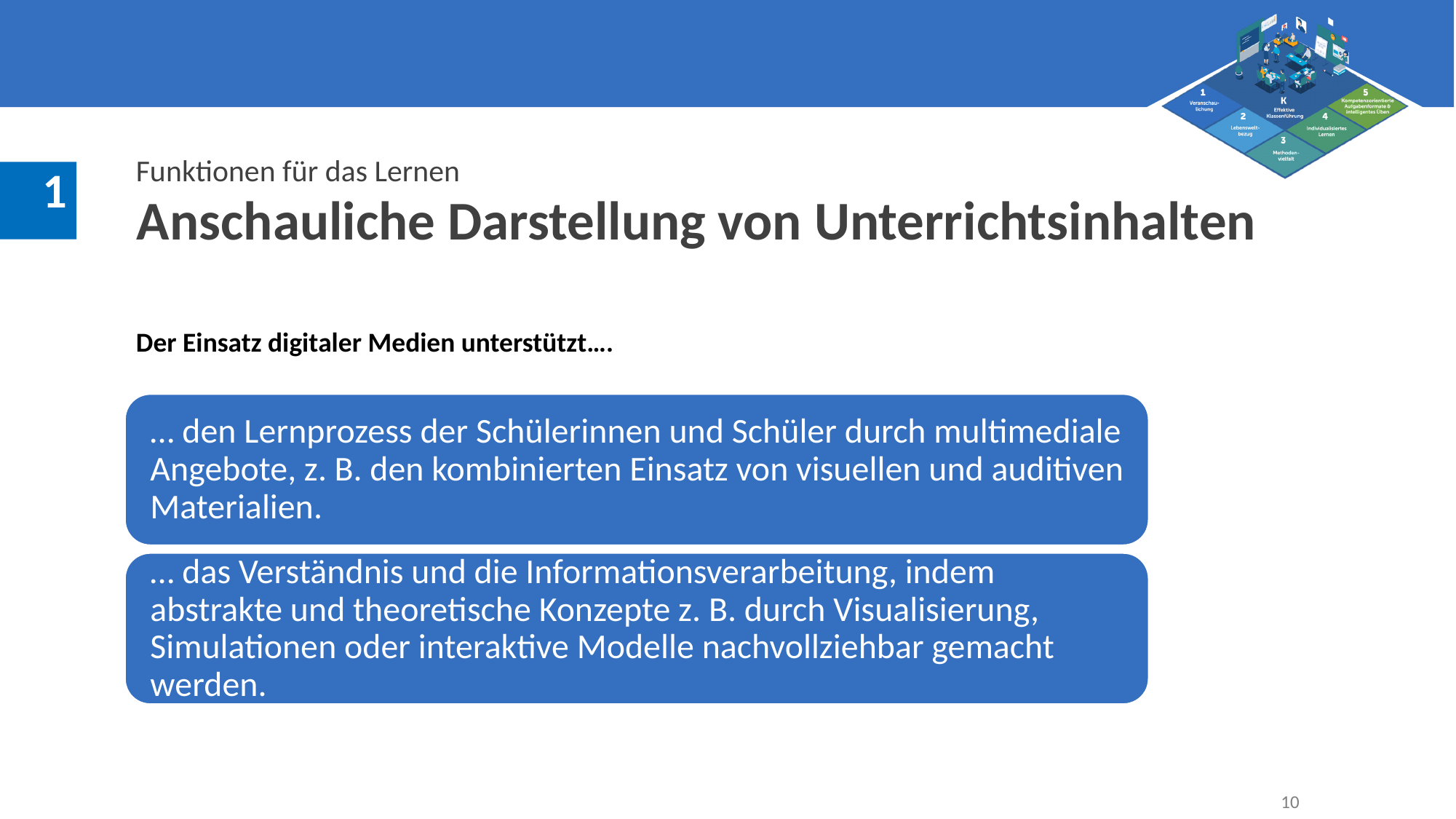

Funktionen für das Lernen
Anschauliche Darstellung von Unterrichtsinhalten
Der Einsatz digitaler Medien unterstützt….

… den Lernprozess der Schülerinnen und Schüler durch multimediale Angebote, z. B. den kombinierten Einsatz von visuellen und auditiven Materialien.
… das Verständnis und die Informationsverarbeitung, indem abstrakte und theoretische Konzepte z. B. durch Visualisierung, Simulationen oder interaktive Modelle nachvollziehbar gemacht werden.
10